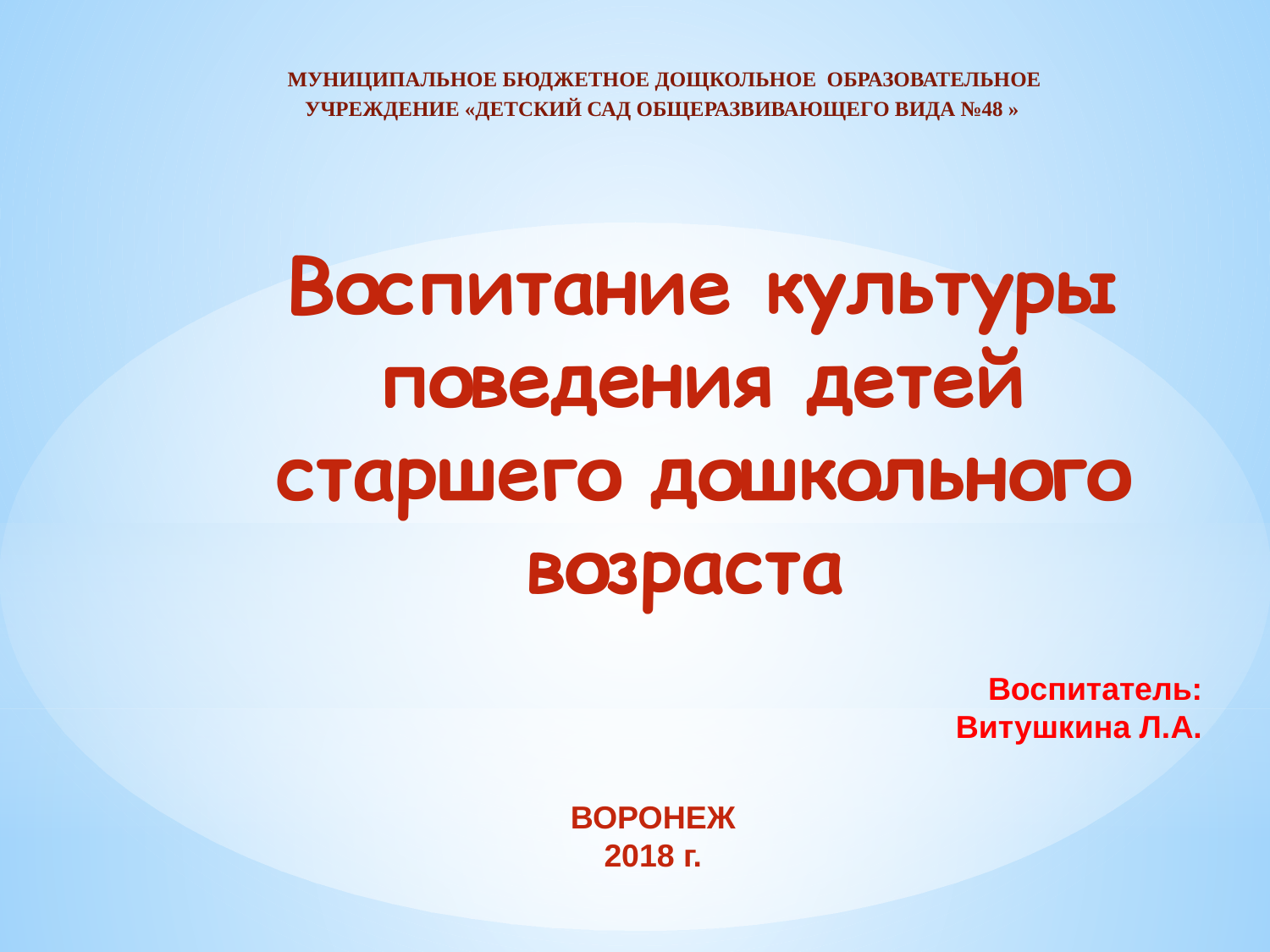

МУНИЦИПАЛЬНОЕ БЮДЖЕТНОЕ ДОЩКОЛЬНОЕ  ОБРАЗОВАТЕЛЬНОЕ УЧРЕЖДЕНИЕ «ДЕТСКИЙ САД ОБЩЕРАЗВИВАЮЩЕГО ВИДА №48 »

#
Воспитание культуры поведения детей старшего дошкольного возраста
Воспитатель:
Витушкина Л.А.
ВОРОНЕЖ
2018 г.